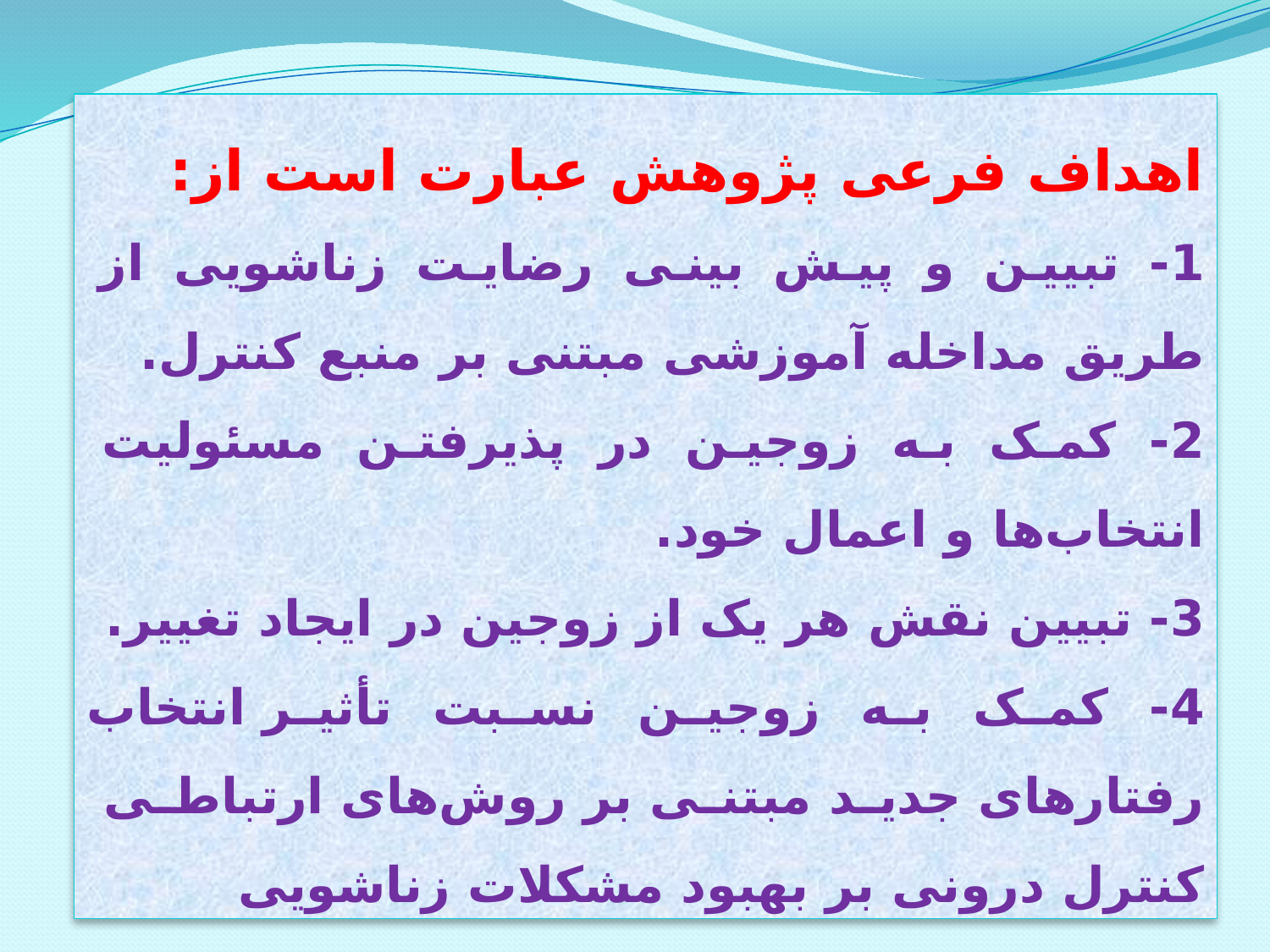

اهداف فرعی پژوهش عبارت است از:
1- تبیین و پیش بینی رضایت زناشویی از طریق مداخله آموزشی مبتنی بر منبع کنترل.
2- کمک به زوجین در پذيرفتن مسئوليت انتخاب‌ها و اعمال خود.
3- تبیین نقش هر یک از زوجین در ایجاد تغییر.
4- کمک به زوجین نسبت تأثیر انتخاب رفتارهای جدید مبتنی بر روش‌های ارتباطی  کنترل درونی بر بهبود مشکلات زناشویی